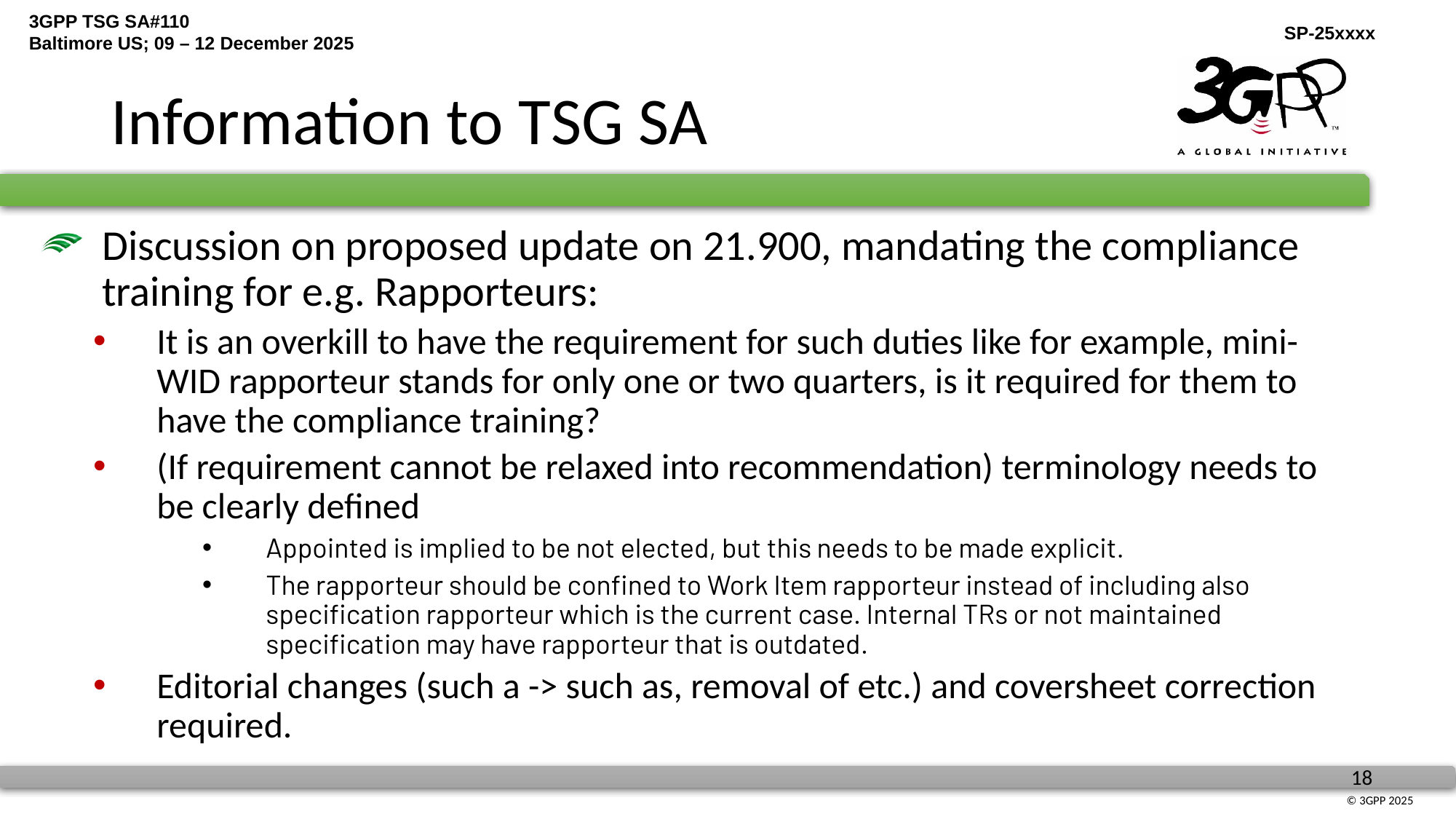

# Information to TSG SA
Discussion on proposed update on 21.900, mandating the compliance training for e.g. Rapporteurs:
It is an overkill to have the requirement for such duties like for example, mini-WID rapporteur stands for only one or two quarters, is it required for them to have the compliance training?
(If requirement cannot be relaxed into recommendation) terminology needs to be clearly defined
Appointed is implied to be not elected, but this needs to be made explicit.
The rapporteur should be confined to Work Item rapporteur instead of including also specification rapporteur which is the current case. Internal TRs or not maintained specification may have rapporteur that is outdated.
Editorial changes (such a -> such as, removal of etc.) and coversheet correction required.